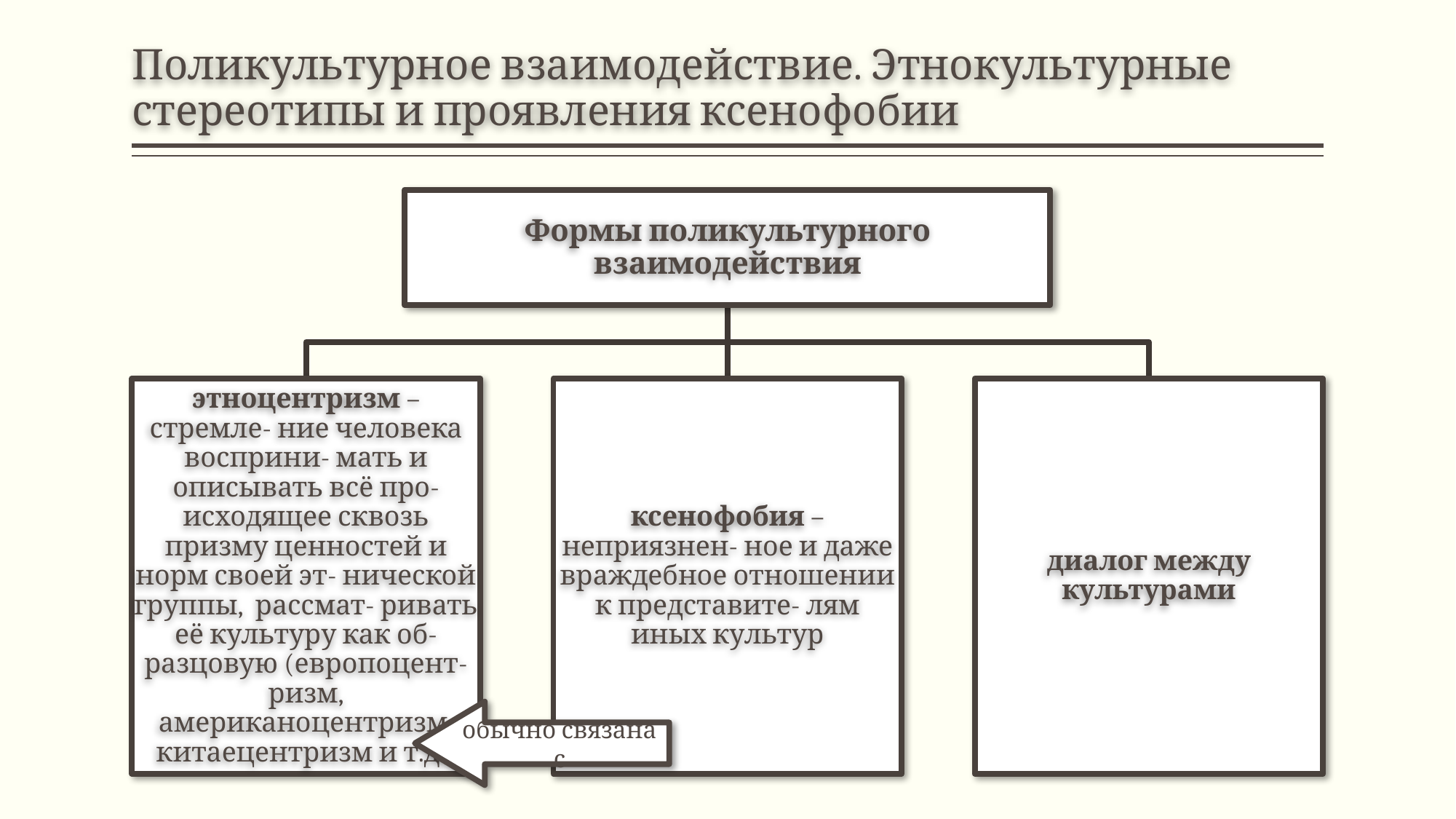

# Поликультурное взаимодействие. Этнокультурные стереотипы и проявления ксенофобии

Формы поликультурного взаимодействия

этноцентризм – стремле- ние человека восприни- мать и описывать всё про- исходящее сквозь призму ценностей и норм своей эт- нической группы,  рассмат- ривать её культуру как об- разцовую (европоцент- ризм, американоцентризм, китаецентризм и т.д.)

ксенофобия – неприязнен- ное и даже враждебное отношении к представите- лям иных культур

диалог между культурами
обычно связана с